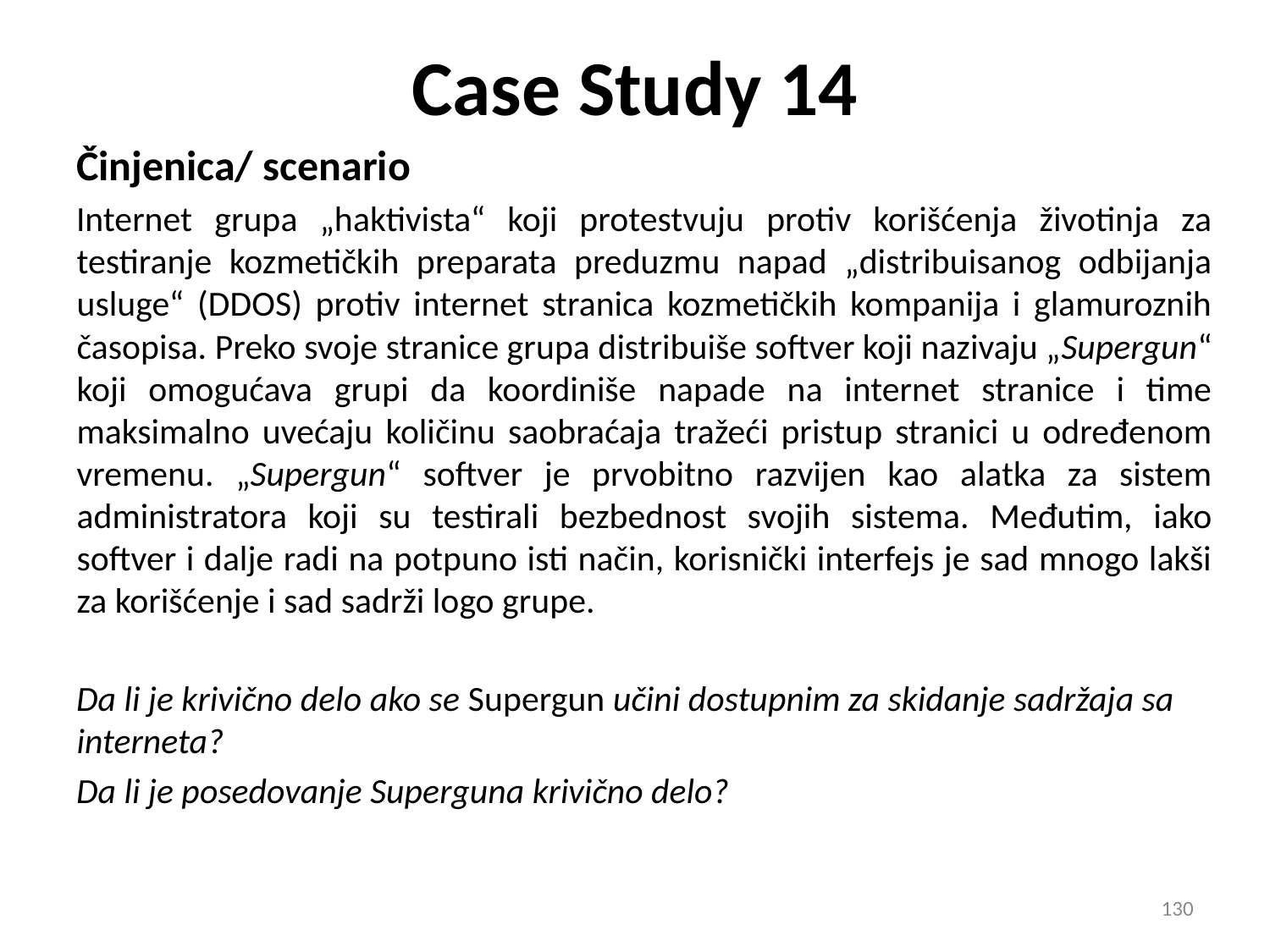

# Case Study 14
Činjenica/ scenario
Internet grupa „haktivista“ koji protestvuju protiv korišćenja životinja za testiranje kozmetičkih preparata preduzmu napad „distribuisanog odbijanja usluge“ (DDOS) protiv internet stranica kozmetičkih kompanija i glamuroznih časopisa. Preko svoje stranice grupa distribuiše softver koji nazivaju „Supergun“ koji omogućava grupi da koordiniše napade na internet stranice i time maksimalno uvećaju količinu saobraćaja tražeći pristup stranici u određenom vremenu. „Supergun“ softver je prvobitno razvijen kao alatka za sistem administratora koji su testirali bezbednost svojih sistema. Međutim, iako softver i dalje radi na potpuno isti način, korisnički interfejs je sad mnogo lakši za korišćenje i sad sadrži logo grupe.

Da li je krivično delo ako se Supergun učini dostupnim za skidanje sadržaja sa interneta?
Da li je posedovanje Superguna krivično delo?
130